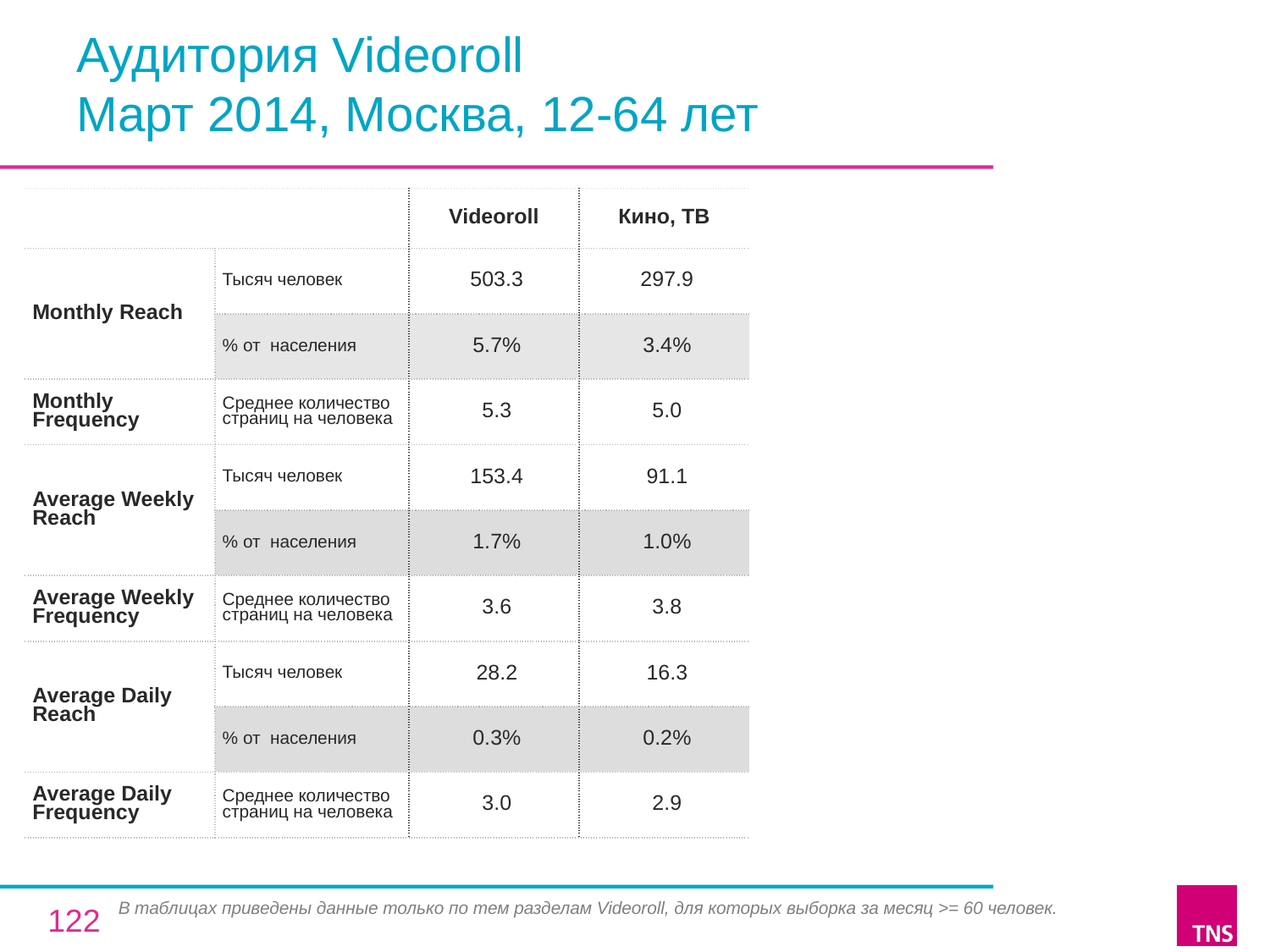

# Аудитория Videoroll Март 2014, Москва, 12-64 лет
|  |  | Videoroll | Кино, ТВ |
| --- | --- | --- | --- |
| Monthly Reach | Тысяч человек | 503.3 | 297.9 |
|  | % от населения | 5.7% | 3.4% |
| Monthly Frequency | Среднее количество страниц на человека | 5.3 | 5.0 |
| Average Weekly Reach | Тысяч человек | 153.4 | 91.1 |
|  | % от населения | 1.7% | 1.0% |
| Average Weekly Frequency | Среднее количество страниц на человека | 3.6 | 3.8 |
| Average Daily Reach | Тысяч человек | 28.2 | 16.3 |
|  | % от населения | 0.3% | 0.2% |
| Average Daily Frequency | Среднее количество страниц на человека | 3.0 | 2.9 |
В таблицах приведены данные только по тем разделам Videoroll, для которых выборка за месяц >= 60 человек.
122